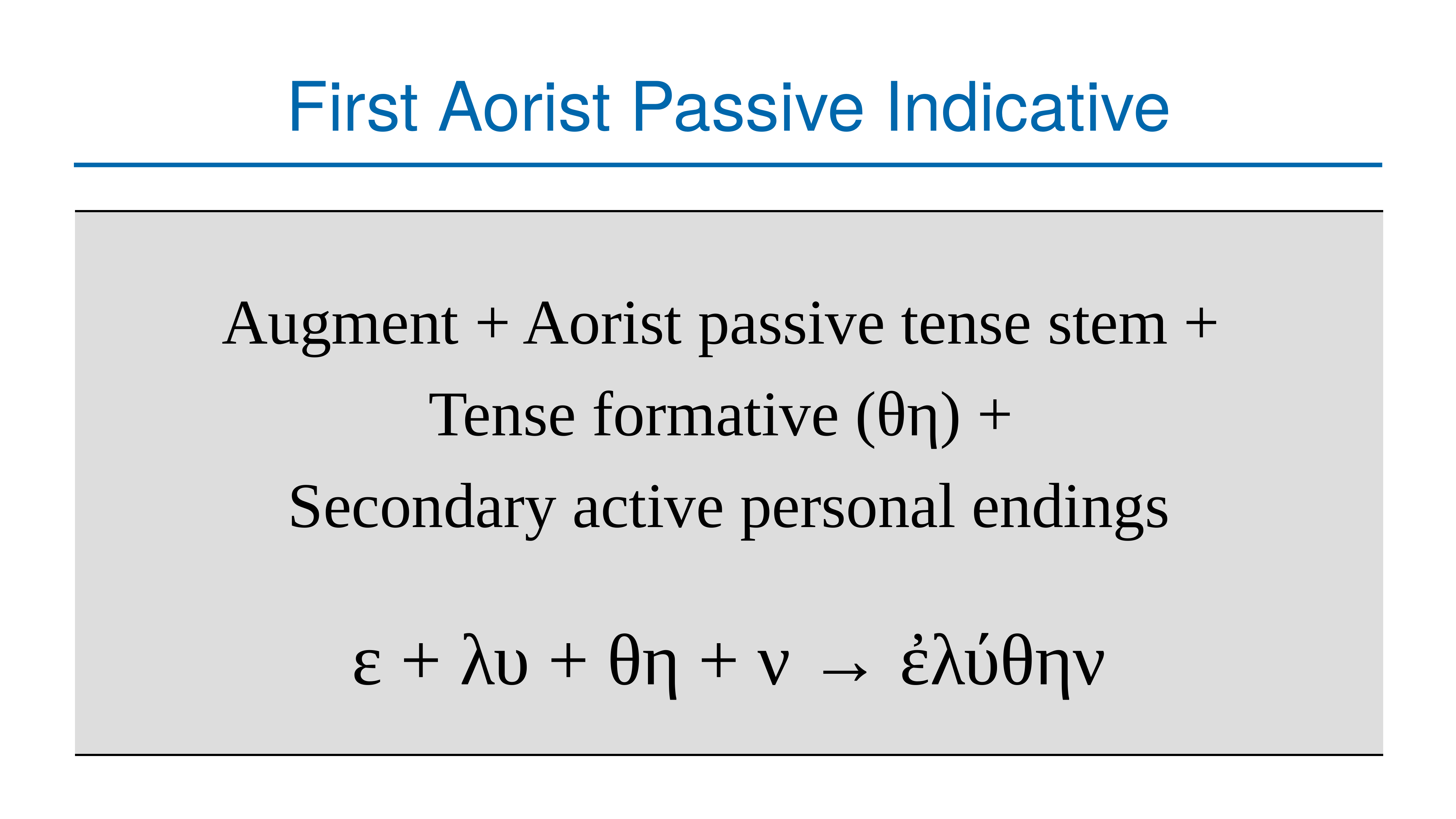

# First Aorist Passive Indicative
| Augment + Aorist passive tense stem + Tense formative (θη) + Secondary active personal endings ε + λυ + θη + ν → ἐλύθην |
| --- |